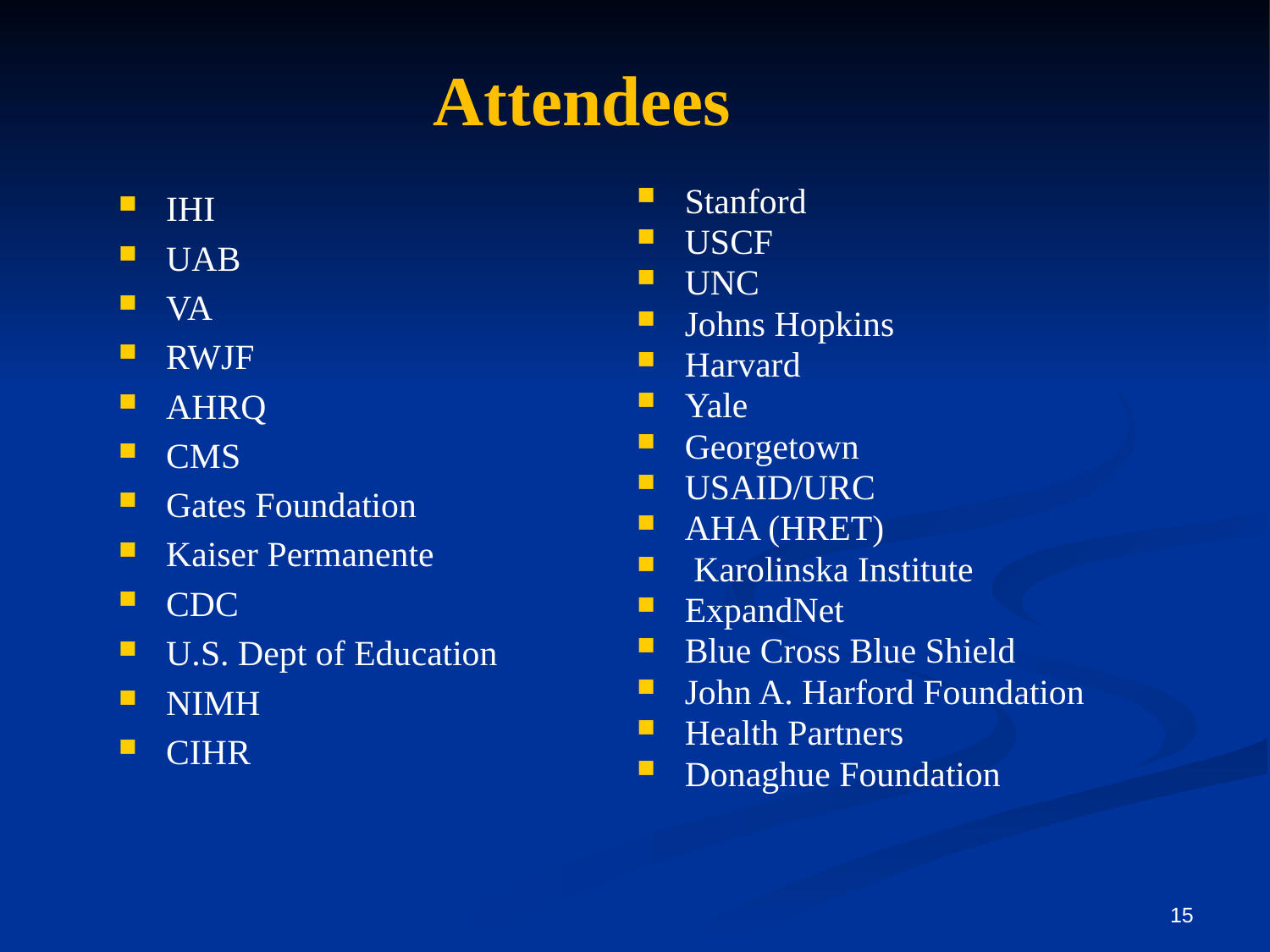

# Attendees
IHI
UAB
VA
RWJF
AHRQ
CMS
Gates Foundation
Kaiser Permanente
CDC
U.S. Dept of Education
NIMH
CIHR
Stanford
USCF
UNC
Johns Hopkins
Harvard
Yale
Georgetown
USAID/URC
AHA (HRET)
 Karolinska Institute
ExpandNet
Blue Cross Blue Shield
John A. Harford Foundation
Health Partners
Donaghue Foundation

15